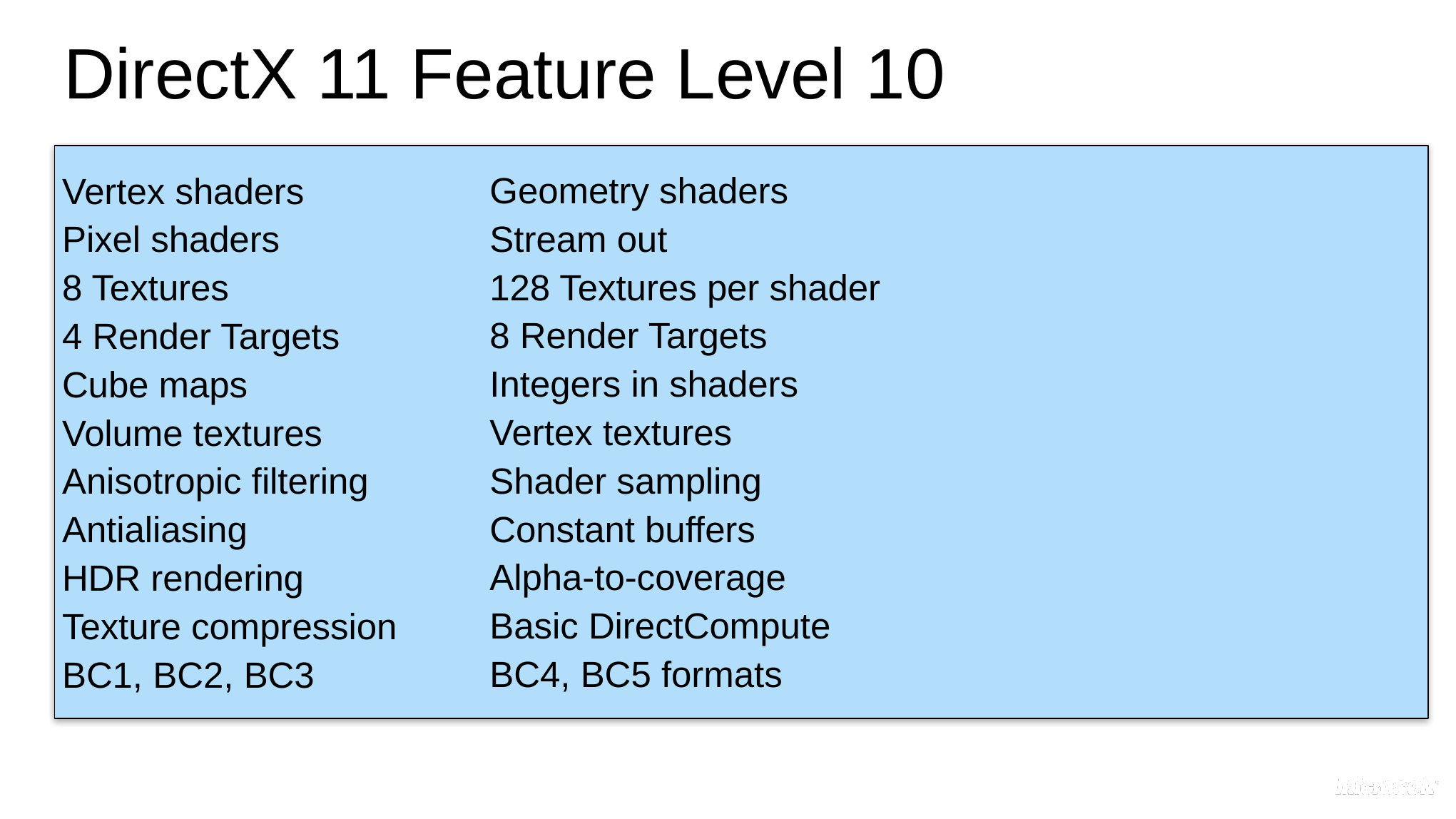

# DirectX 11 Feature Level 10

Geometry shaders
Stream out
128 Textures per shader
8 Render Targets
Integers in shaders
Vertex textures
Shader sampling
Constant buffers
Alpha-to-coverage
Basic DirectCompute
BC4, BC5 formats
Vertex shaders
Pixel shaders
8 Textures
4 Render Targets
Cube maps
Volume textures
Anisotropic filtering
Antialiasing
HDR rendering
Texture compression
BC1, BC2, BC3